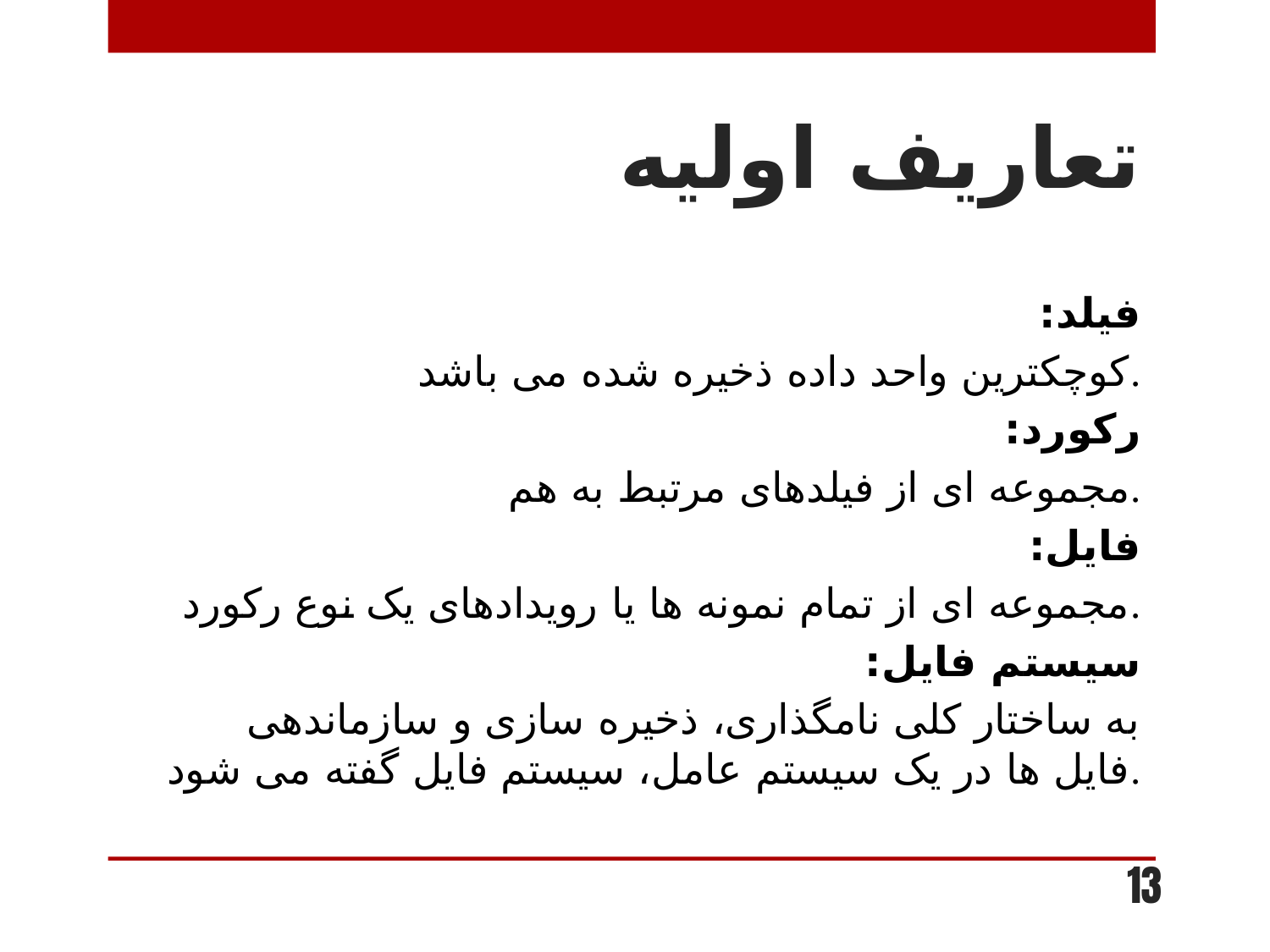

# تعاریف اولیه
فیلد:
کوچکترین واحد داده ذخیره شده می باشد.
رکورد:
 مجموعه ای از فیلدهای مرتبط به هم.
فایل:
مجموعه ای از تمام نمونه ها یا رویدادهای یک نوع رکورد.
سیستم فایل:
به ساختار کلی نامگذاری، ذخیره سازی و سازماندهی فایل ها در یک سیستم عامل، سیستم فایل گفته می شود.
13